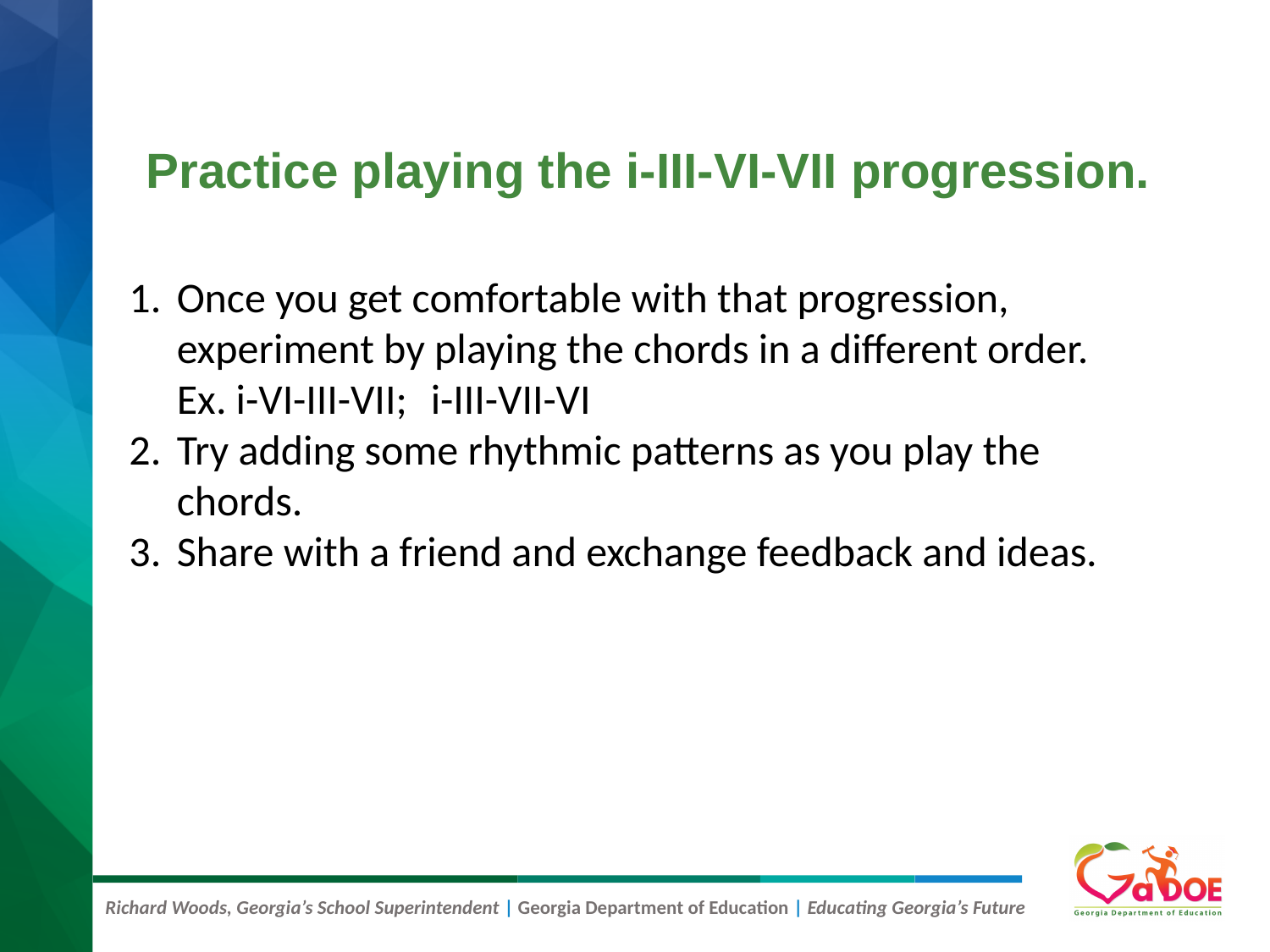

# Practice playing the i-III-VI-VII progression.
Once you get comfortable with that progression, experiment by playing the chords in a different order.  Ex. i-VI-III-VII;	i-III-VII-VI
Try adding some rhythmic patterns as you play the chords.
Share with a friend and exchange feedback and ideas.